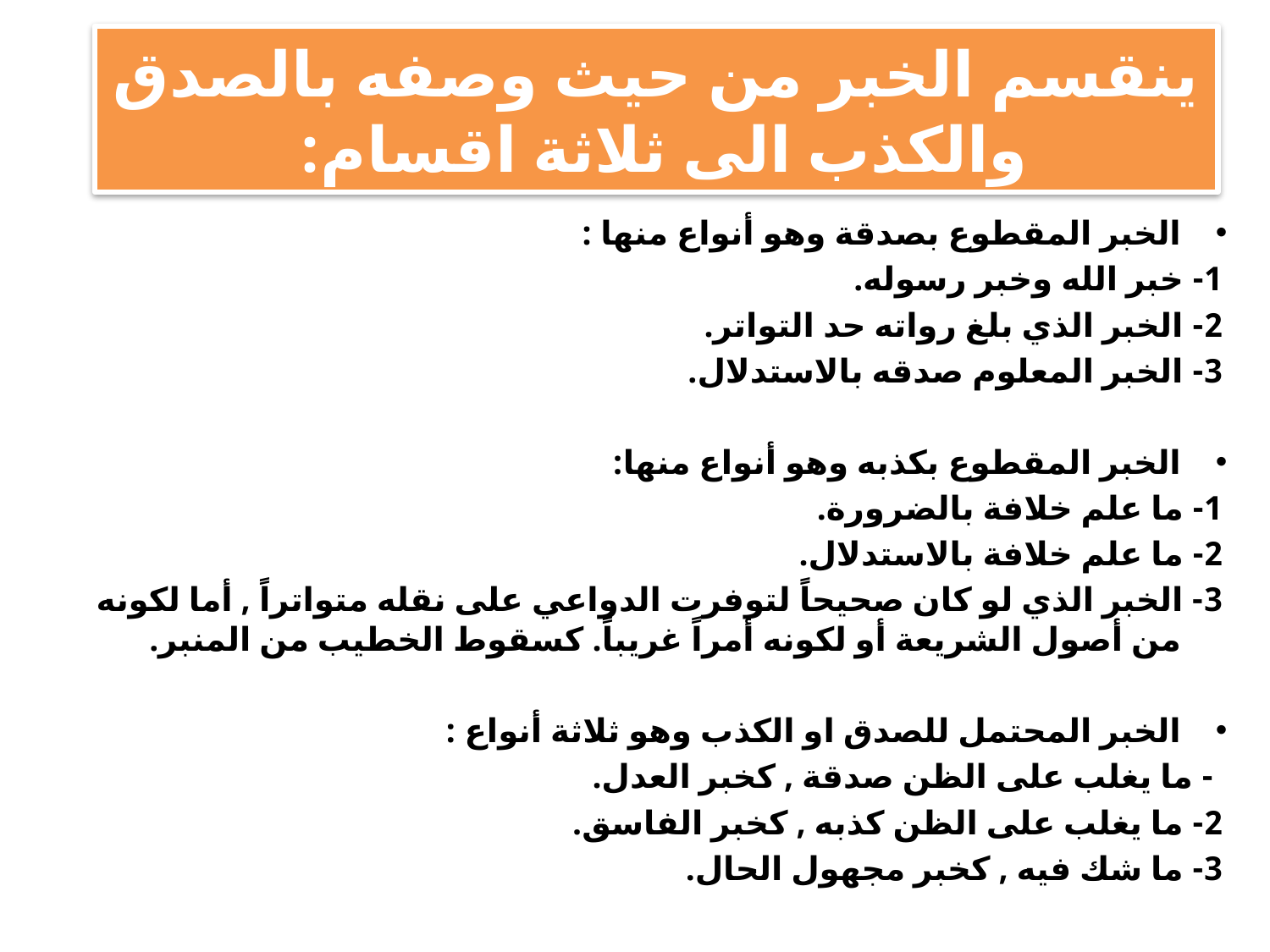

# ينقسم الخبر من حيث وصفه بالصدق والكذب الى ثلاثة اقسام:
الخبر المقطوع بصدقة وهو أنواع منها :
1- خبر الله وخبر رسوله.
2- الخبر الذي بلغ رواته حد التواتر.
3- الخبر المعلوم صدقه بالاستدلال.

الخبر المقطوع بكذبه وهو أنواع منها:
1- ما علم خلافة بالضرورة.
2- ما علم خلافة بالاستدلال.
3- الخبر الذي لو كان صحيحاً لتوفرت الدواعي على نقله متواتراً , أما لكونه من أصول الشريعة أو لكونه أمراً غريباً. كسقوط الخطيب من المنبر.

الخبر المحتمل للصدق او الكذب وهو ثلاثة أنواع :
 - ما يغلب على الظن صدقة , كخبر العدل.
2- ما يغلب على الظن كذبه , كخبر الفاسق.
3- ما شك فيه , كخبر مجهول الحال.